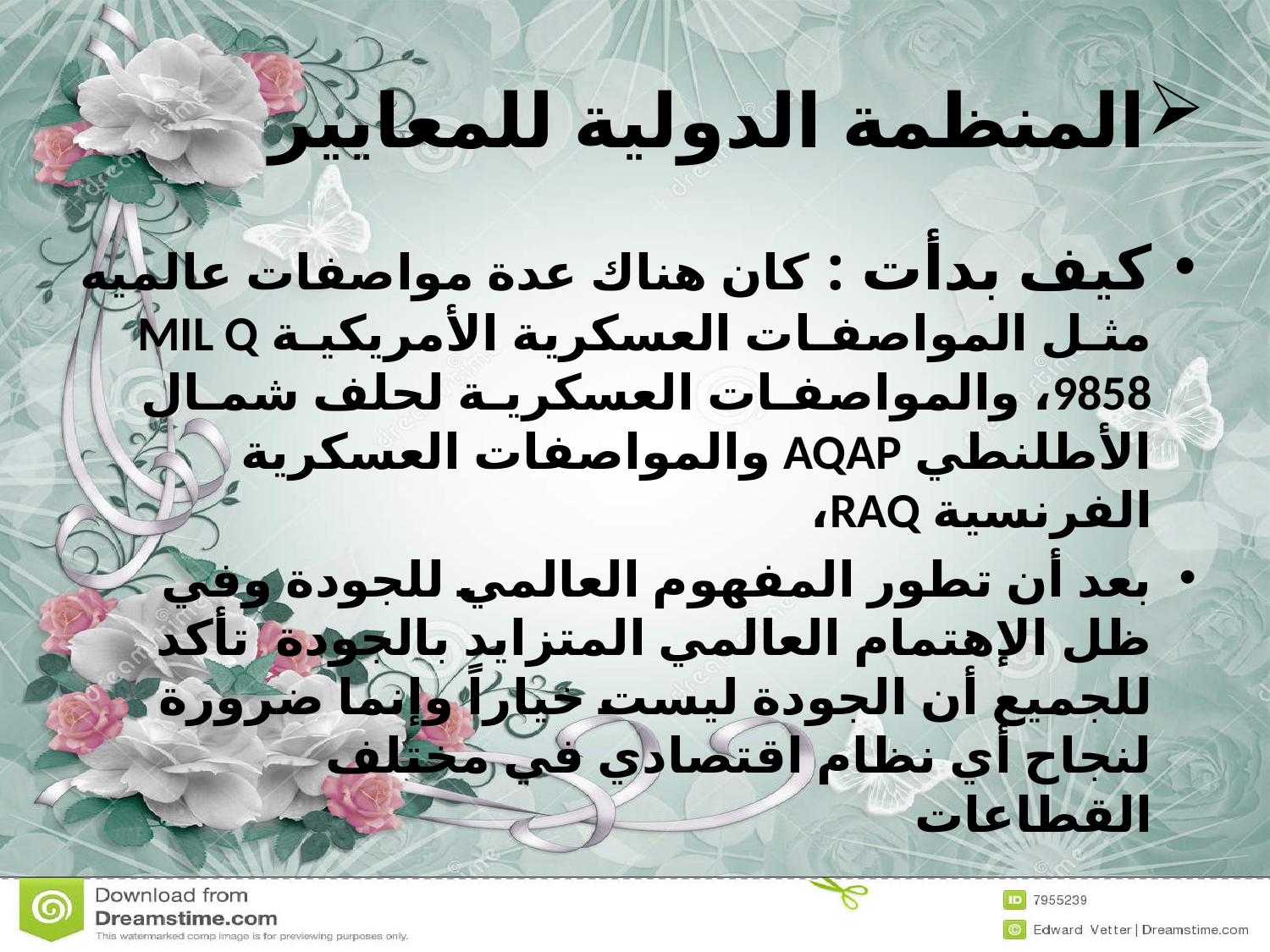

# المنظمة الدولية للمعايير
كيف بدأت : كان هناك عدة مواصفات عالميه مثـل المواصفـات العسكرية الأمريكيـة MIL Q 9858، والمواصفـات العسكريـة لحلف شمـال الأطلنطي AQAP والمواصفات العسكرية الفرنسية RAQ،
بعد أن تطور المفهوم العالمي للجودة وفي ظل الإهتمام العالمي المتزايد بالجودة  تأكد للجميع أن الجودة ليست خياراً وإنما ضرورة لنجاح أي نظام اقتصادي في مختلف القطاعات